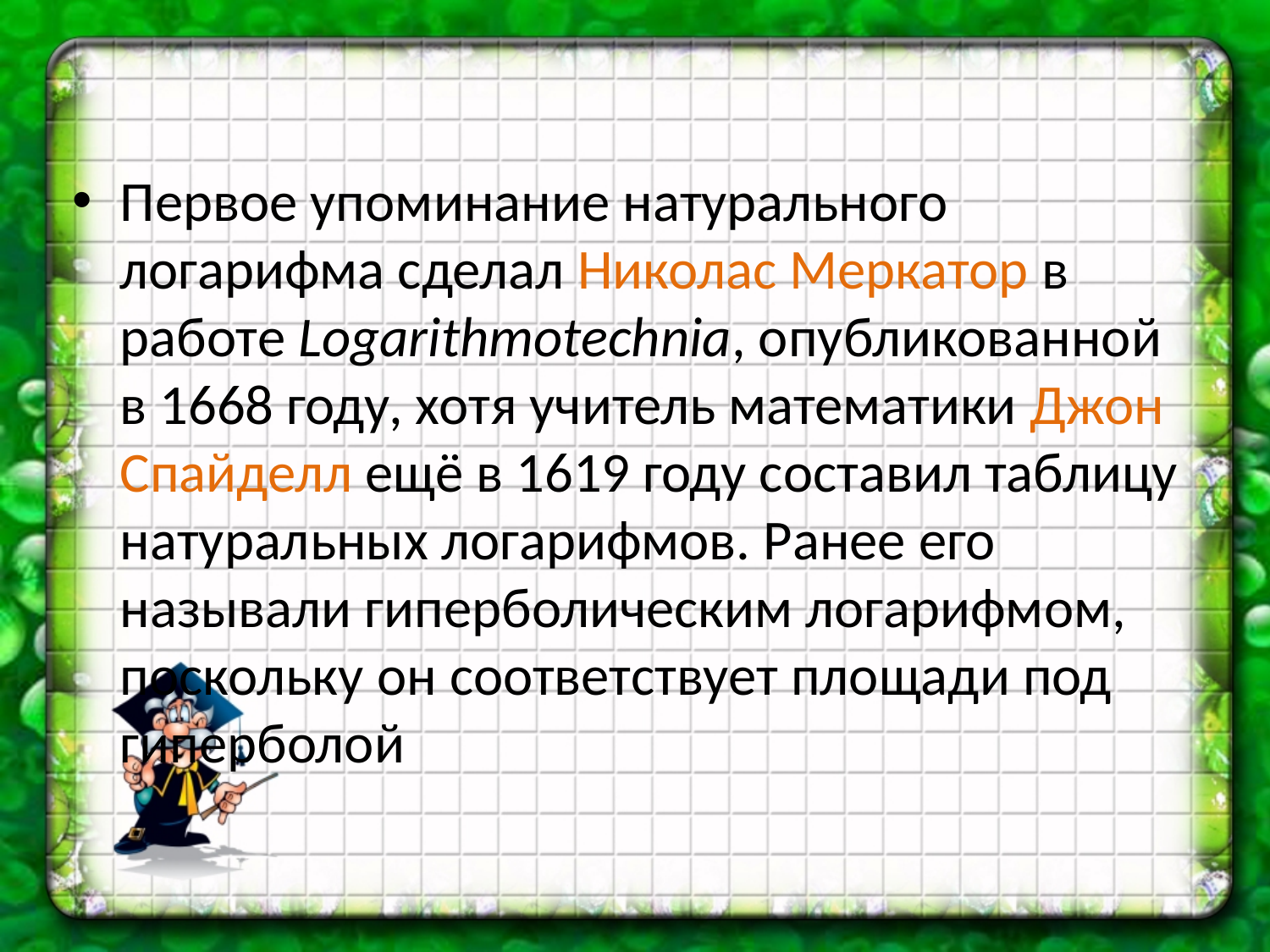

#
Первое упоминание натурального логарифма сделал Николас Меркатор в работе Logarithmotechnia, опубликованной в 1668 году, хотя учитель математики Джон Спайделл ещё в 1619 году составил таблицу натуральных логарифмов. Ранее его называли гиперболическим логарифмом, поскольку он соответствует площади под гиперболой